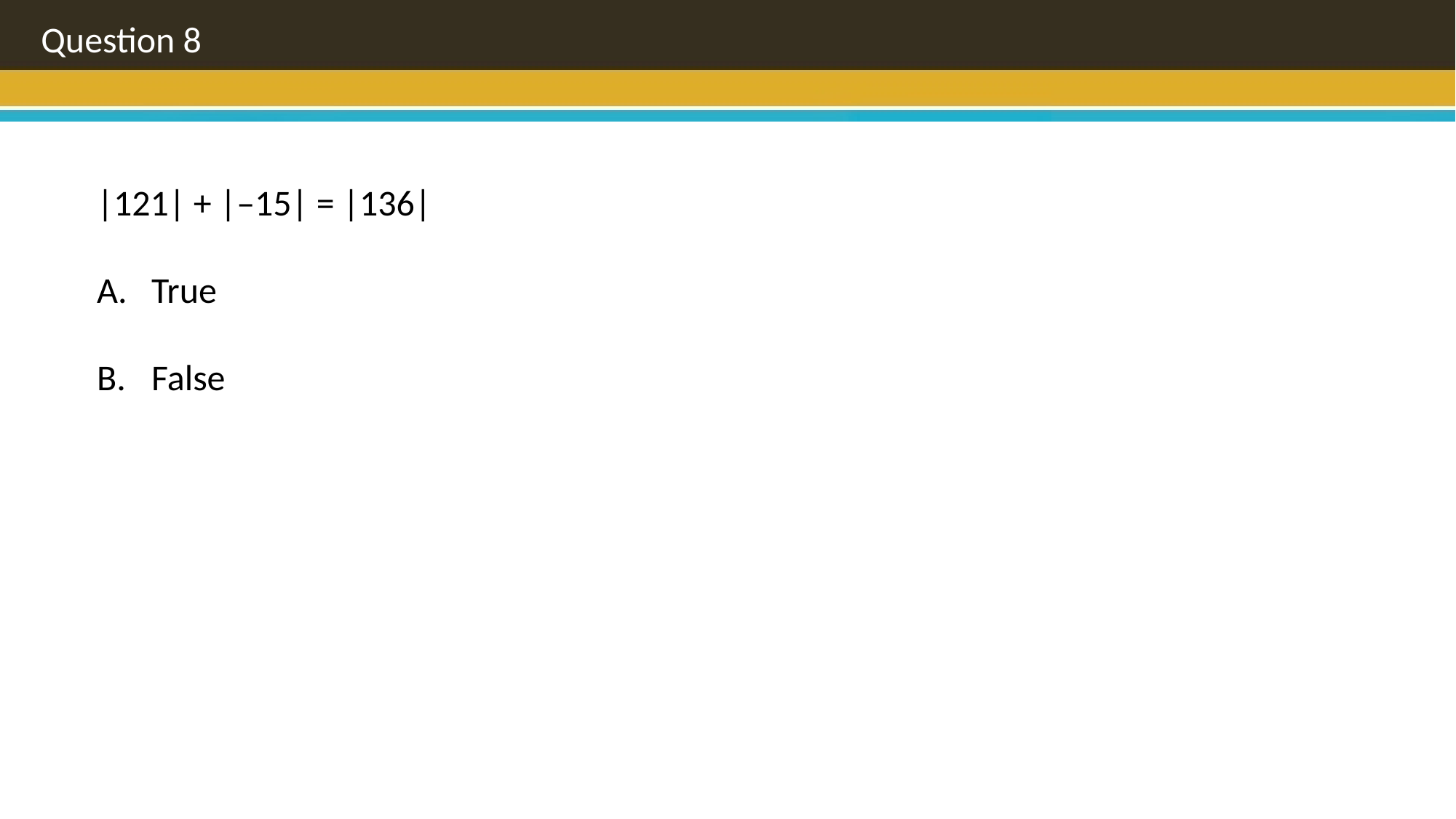

Question 8
|121| + |–15| = |136|

True

False